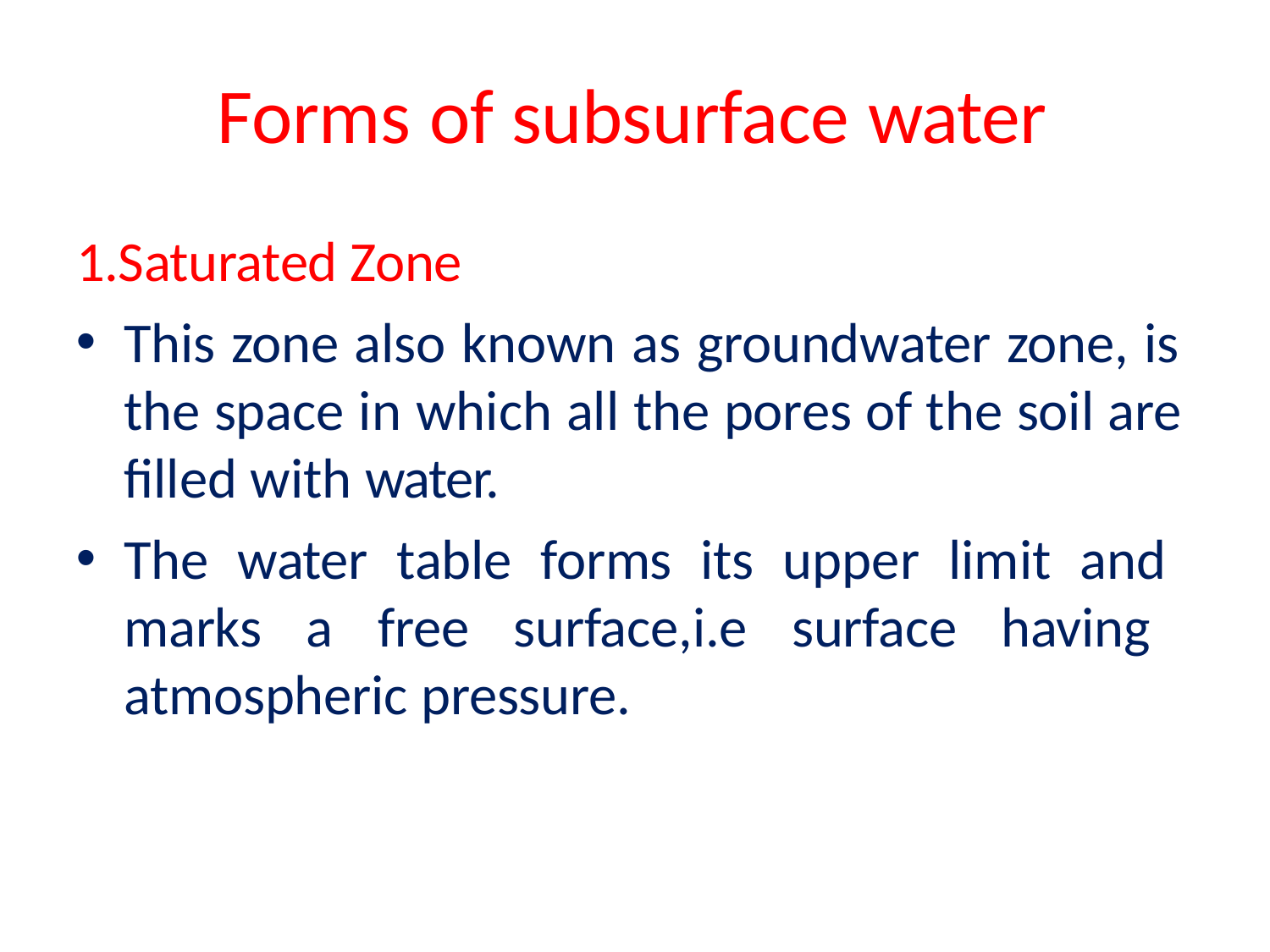

# Forms of subsurface water
1.Saturated Zone
This zone also known as groundwater zone, is  the space in which all the pores of the soil are  filled with water.
The water table forms its upper limit and  marks a free surface,i.e surface having  atmospheric pressure.